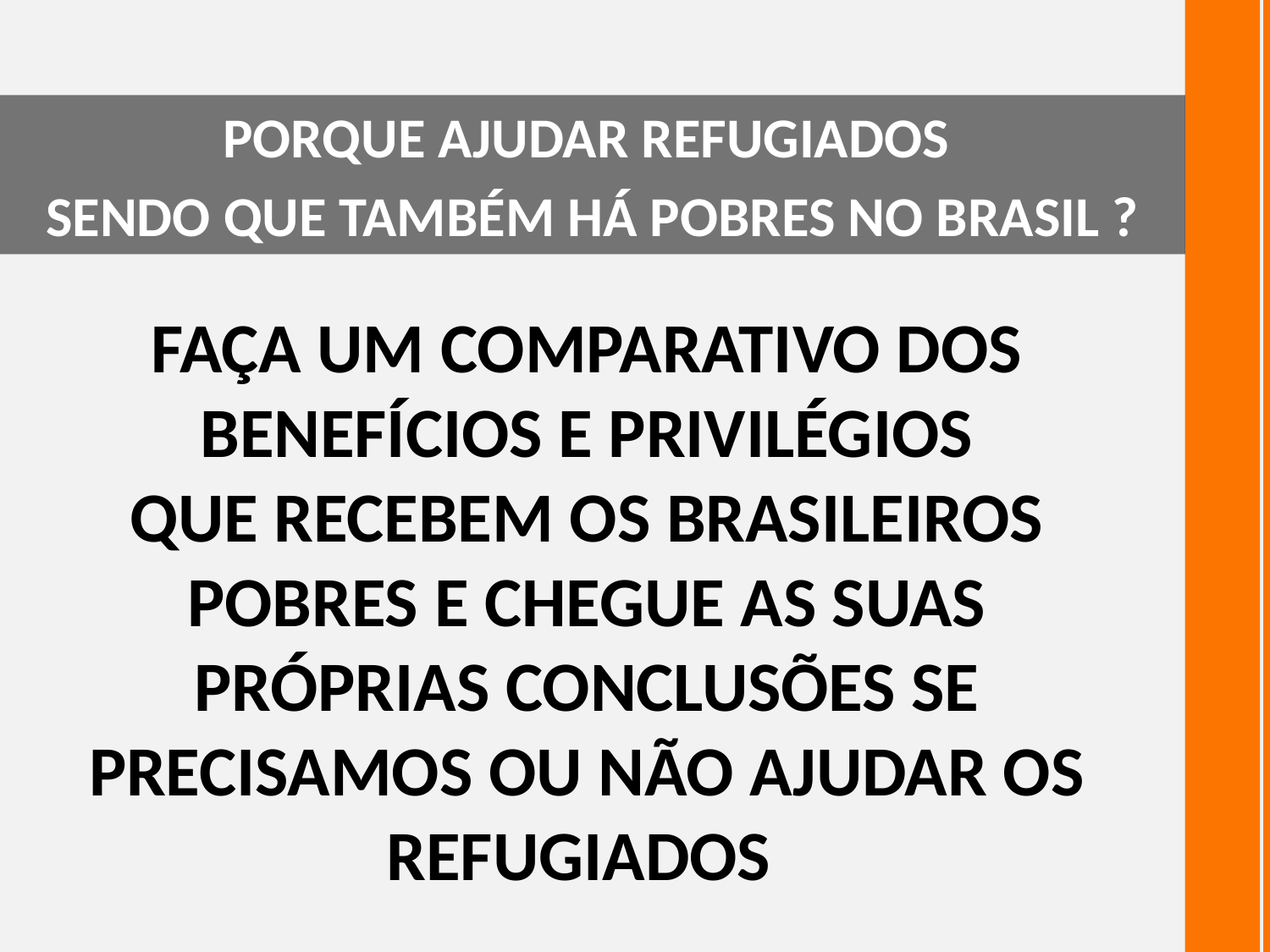

PORQUE AJUDAR REFUGIADOS
SENDO QUE TAMBÉM HÁ POBRES NO BRASIL ?
FAÇA UM COMPARATIVO DOS BENEFÍCIOS E PRIVILÉGIOS
QUE RECEBEM OS BRASILEIROS POBRES E CHEGUE AS SUAS PRÓPRIAS CONCLUSÕES SE PRECISAMOS OU NÃO AJUDAR OS REFUGIADOS